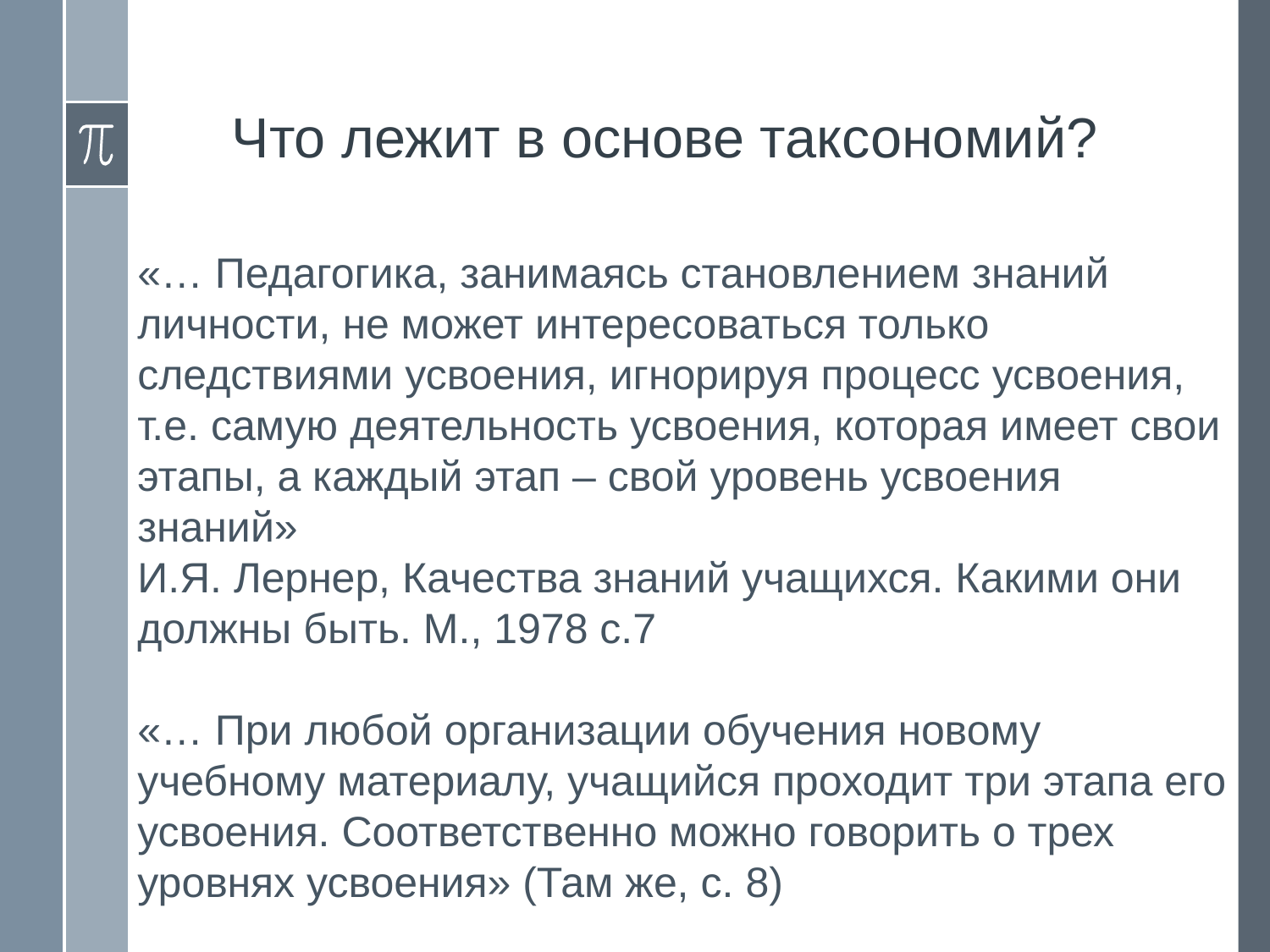

# Что лежит в основе таксономий?
«… Педагогика, занимаясь становлением знаний личности, не может интересоваться только следствиями усвоения, игнорируя процесс усвоения, т.е. самую деятельность усвоения, которая имеет свои этапы, а каждый этап – свой уровень усвоения знаний»
И.Я. Лернер, Качества знаний учащихся. Какими они должны быть. М., 1978 с.7

«… При любой организации обучения новому учебному материалу, учащийся проходит три этапа его усвоения. Соответственно можно говорить о трех уровнях усвоения» (Там же, с. 8)